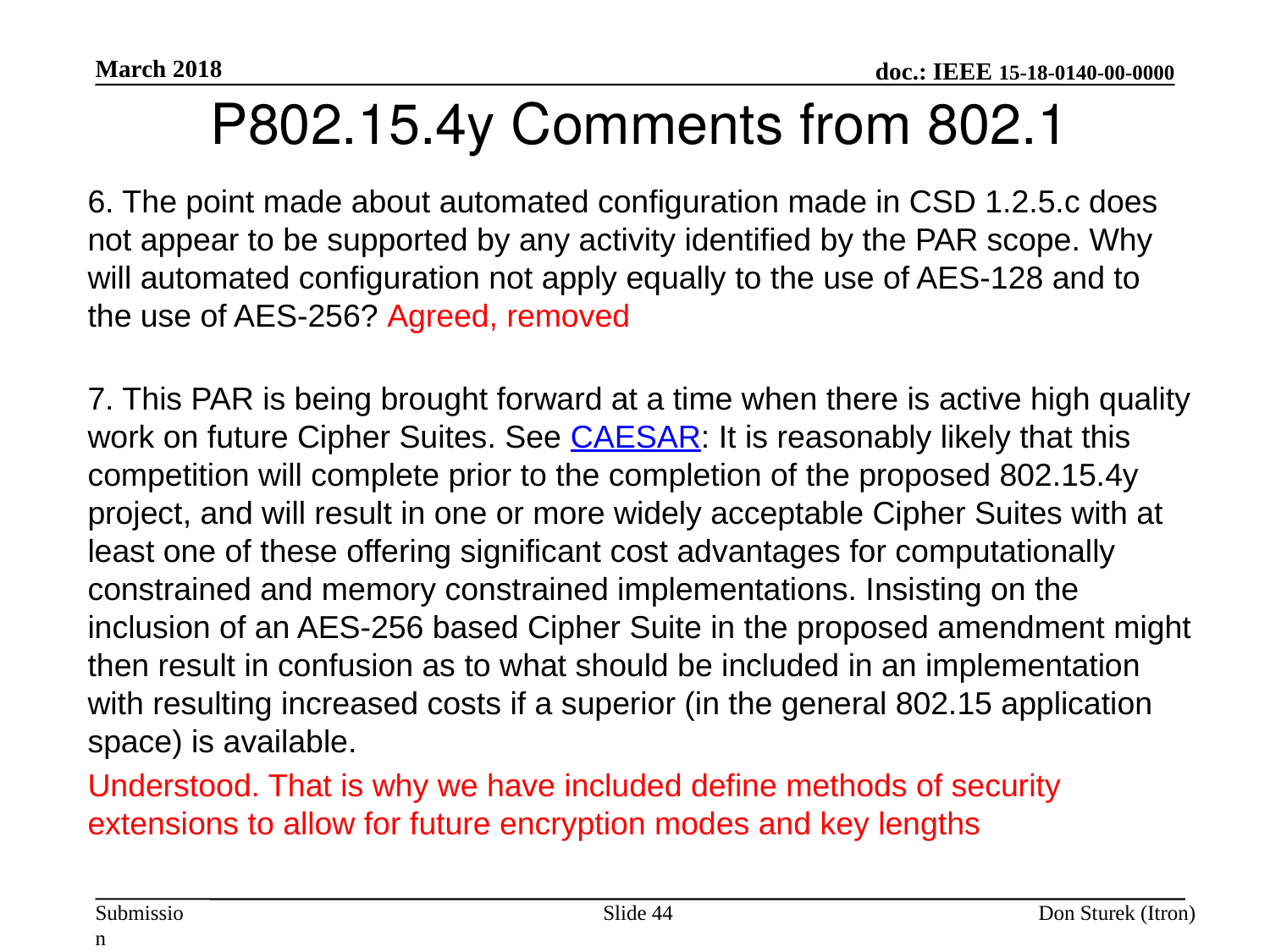

# P802.15.4y Comments from 802.1
March 2018
6. The point made about automated configuration made in CSD 1.2.5.c does not appear to be supported by any activity identified by the PAR scope. Why will automated configuration not apply equally to the use of AES-128 and to the use of AES-256? Agreed, removed
7. This PAR is being brought forward at a time when there is active high quality work on future Cipher Suites. See CAESAR: It is reasonably likely that this competition will complete prior to the completion of the proposed 802.15.4y project, and will result in one or more widely acceptable Cipher Suites with at least one of these offering significant cost advantages for computationally constrained and memory constrained implementations. Insisting on the inclusion of an AES-256 based Cipher Suite in the proposed amendment might then result in confusion as to what should be included in an implementation with resulting increased costs if a superior (in the general 802.15 application space) is available.
Understood. That is why we have included define methods of security extensions to allow for future encryption modes and key lengths
Slide 44
Don Sturek (Itron)